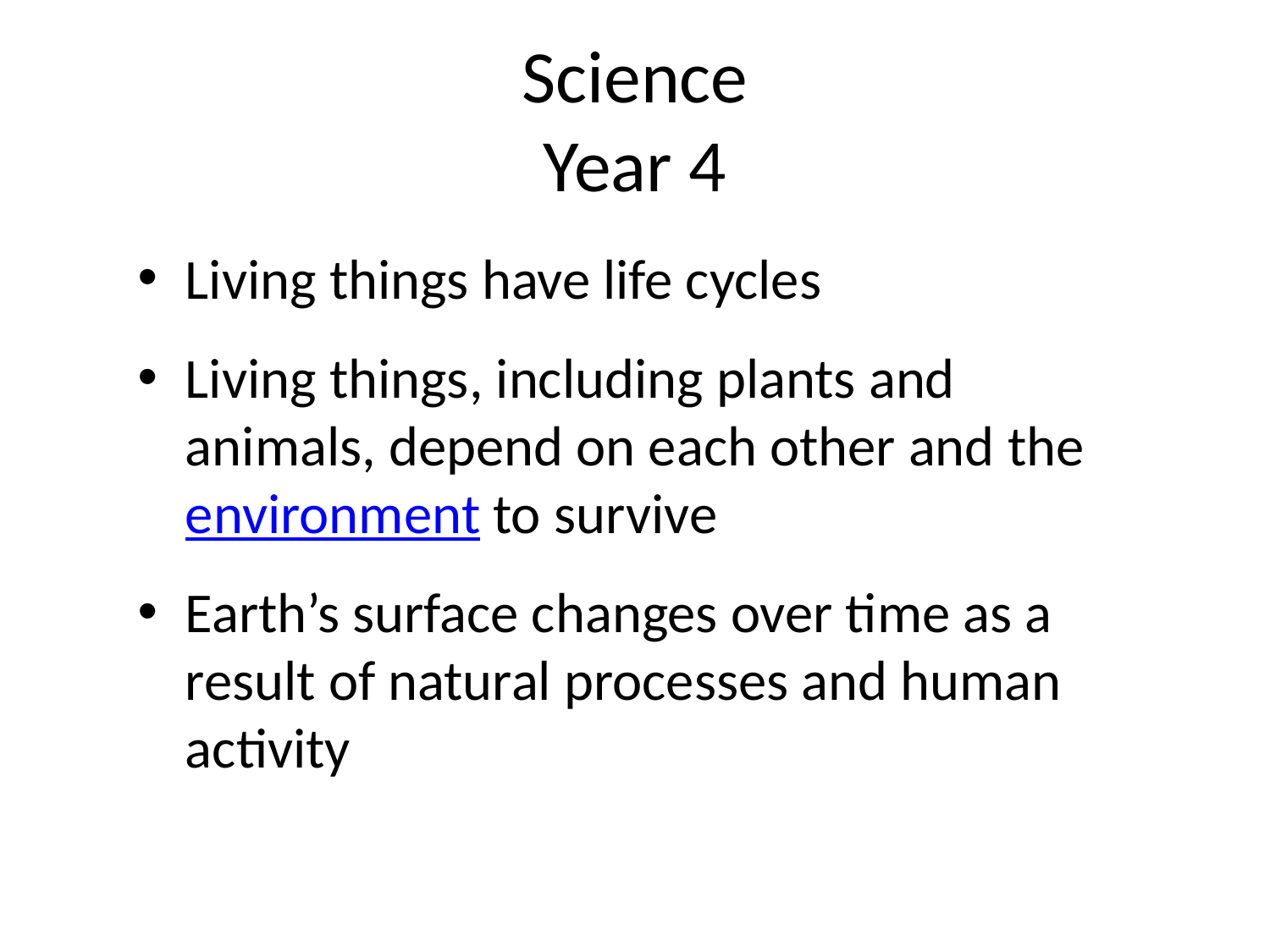

# Science Year 4
Living things have life cycles
Living things, including plants and animals, depend on each other and the environment to survive
Earth’s surface changes over time as a result of natural processes and human activity